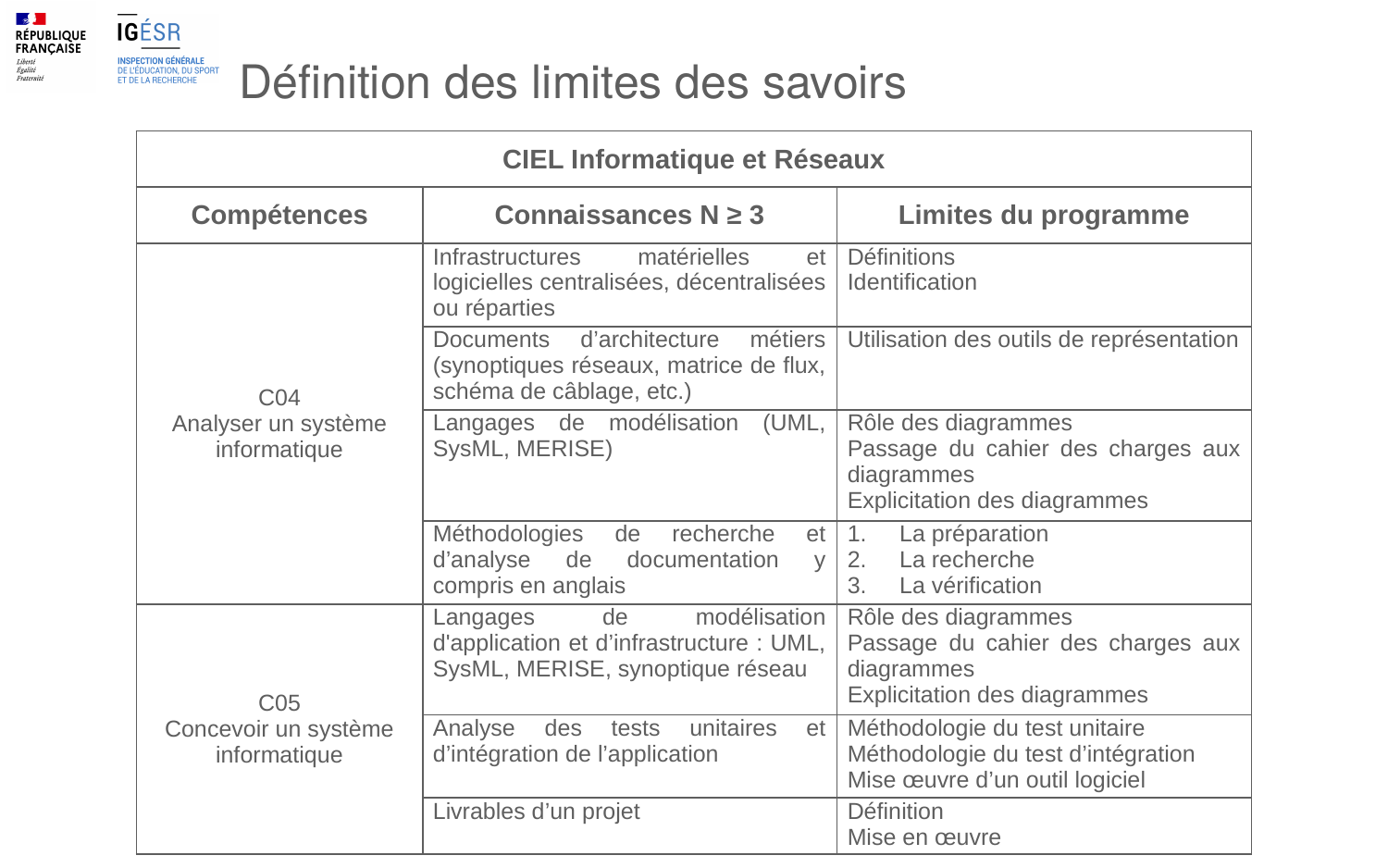

Définition des limites des savoirs
| CIEL Informatique et Réseaux |  |  |
| --- | --- | --- |
| Compétences | Connaissances N ≥ 3 | Limites du programme |
| C04 Analyser un système informatique | Infrastructures matérielles et logicielles centralisées, décentralisées ou réparties | Définitions Identification |
|  | Documents d’architecture métiers (synoptiques réseaux, matrice de flux, schéma de câblage, etc.) | Utilisation des outils de représentation |
|  | Langages de modélisation (UML, SysML, MERISE) | Rôle des diagrammes Passage du cahier des charges aux diagrammes Explicitation des diagrammes |
|  | Méthodologies de recherche et d’analyse de documentation y compris en anglais | La préparation La recherche La vérification |
| C05 Concevoir un système informatique | Langages de modélisation d'application et d’infrastructure : UML, SysML, MERISE, synoptique réseau | Rôle des diagrammes Passage du cahier des charges aux diagrammes Explicitation des diagrammes |
|  | Analyse des tests unitaires et d’intégration de l’application | Méthodologie du test unitaire Méthodologie du test d’intégration Mise œuvre d’un outil logiciel |
|  | Livrables d’un projet | Définition Mise en œuvre |